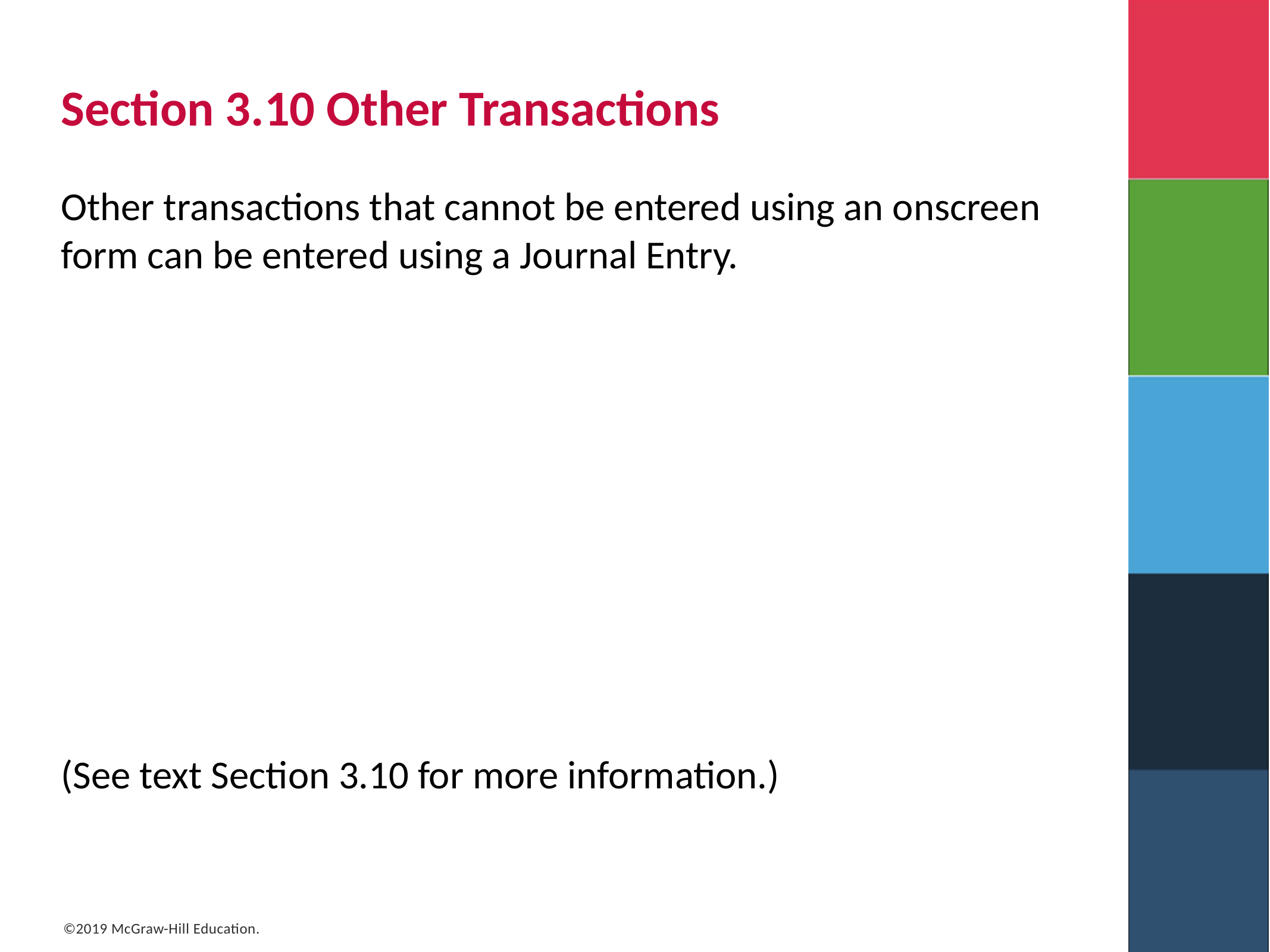

# Section 3.10 Other Transactions
Other transactions that cannot be entered using an onscreen form can be entered using a Journal Entry.
(See text Section 3.10 for more information.)